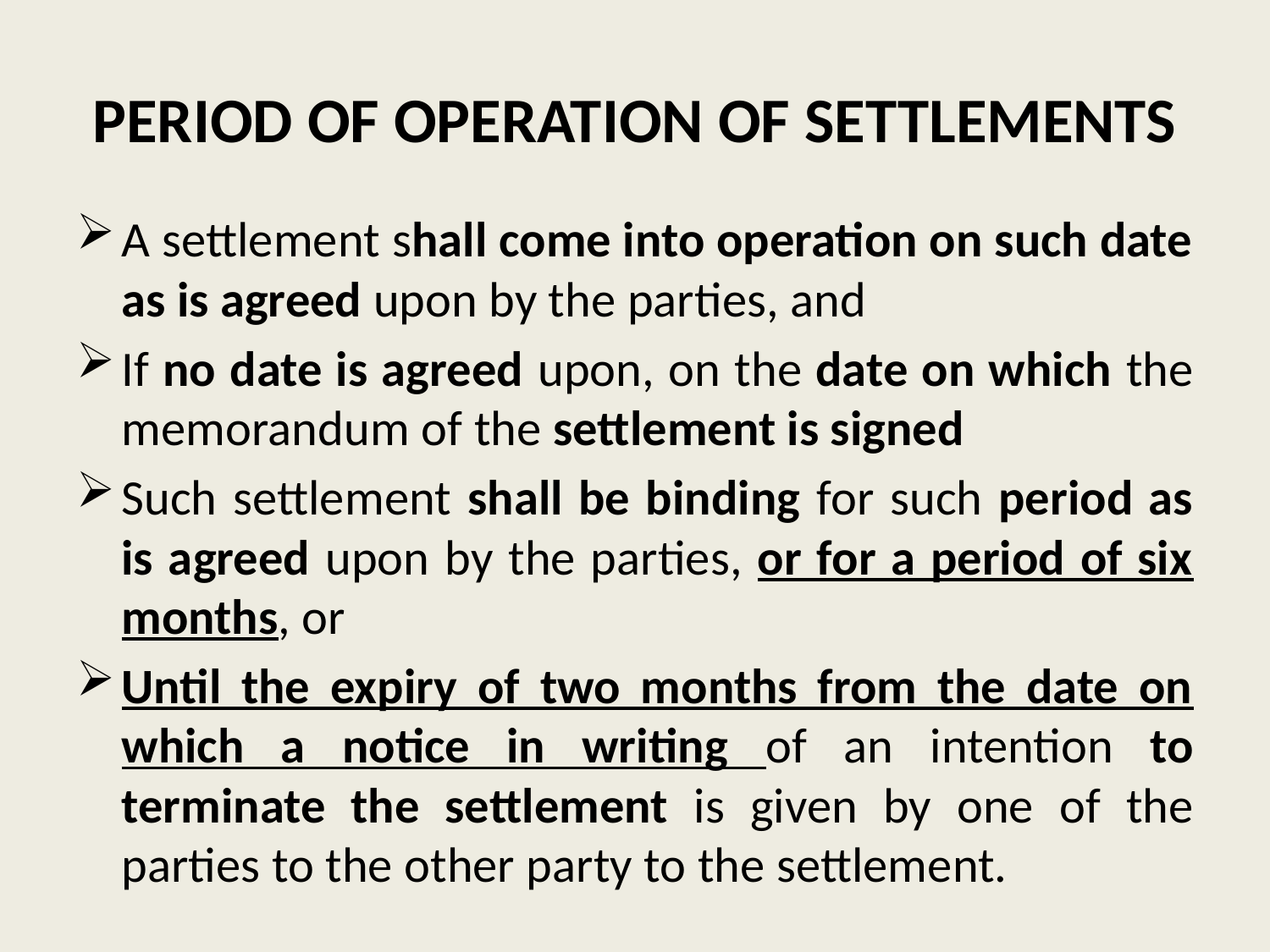

# PERIOD OF OPERATION OF SETTLEMENTS
A settlement shall come into operation on such date as is agreed upon by the parties, and
If no date is agreed upon, on the date on which the memorandum of the settlement is signed
Such settlement shall be binding for such period as is agreed upon by the parties, or for a period of six months, or
Until the expiry of two months from the date on which a notice in writing of an intention to terminate the settlement is given by one of the parties to the other party to the settlement.